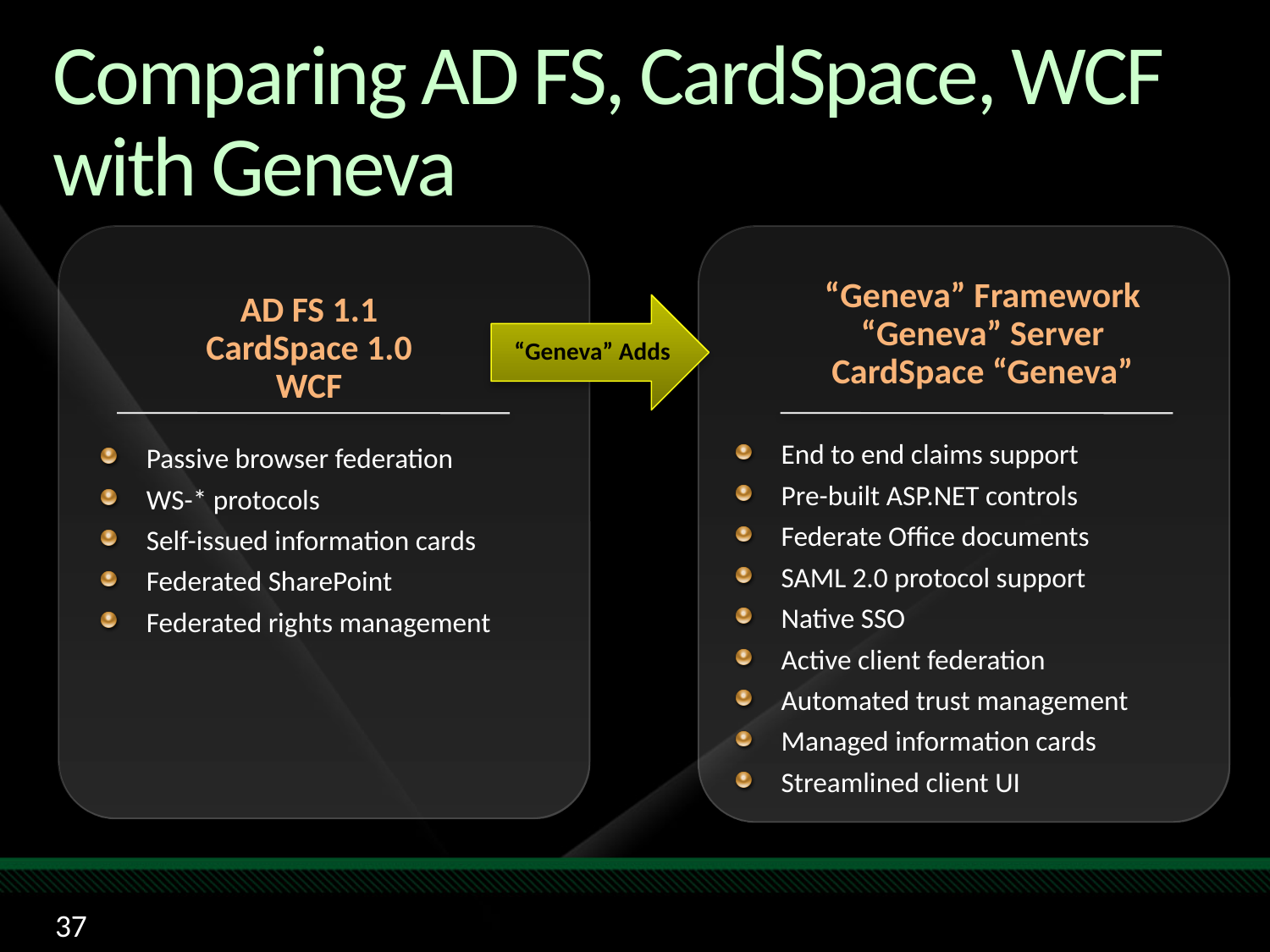

# Comparing AD FS, CardSpace, WCF with Geneva

“Geneva” Framework
“Geneva” Server
CardSpace “Geneva”
AD FS 1.1
CardSpace 1.0
WCF

“Geneva” Adds
End to end claims support
Pre-built ASP.NET controls
Federate Office documents
SAML 2.0 protocol support
Native SSO
Active client federation
Automated trust management
Managed information cards
Streamlined client UI
Passive browser federation
WS-* protocols
Self-issued information cards
Federated SharePoint
Federated rights management
37